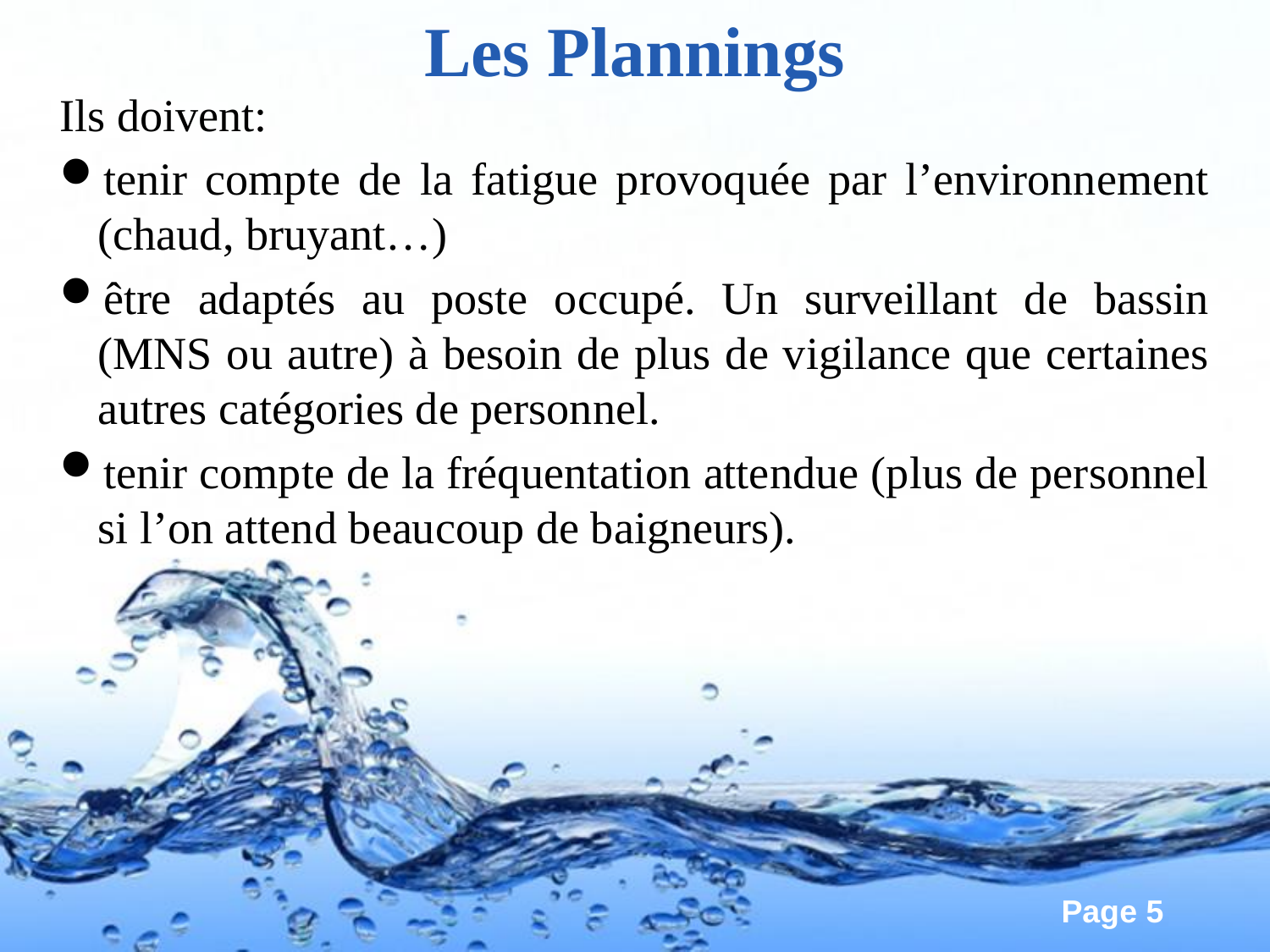

Les Plannings
Ils doivent:
tenir compte de la fatigue provoquée par l’environnement (chaud, bruyant…)
être adaptés au poste occupé. Un surveillant de bassin (MNS ou autre) à besoin de plus de vigilance que certaines autres catégories de personnel.
tenir compte de la fréquentation attendue (plus de personnel si l’on attend beaucoup de baigneurs).